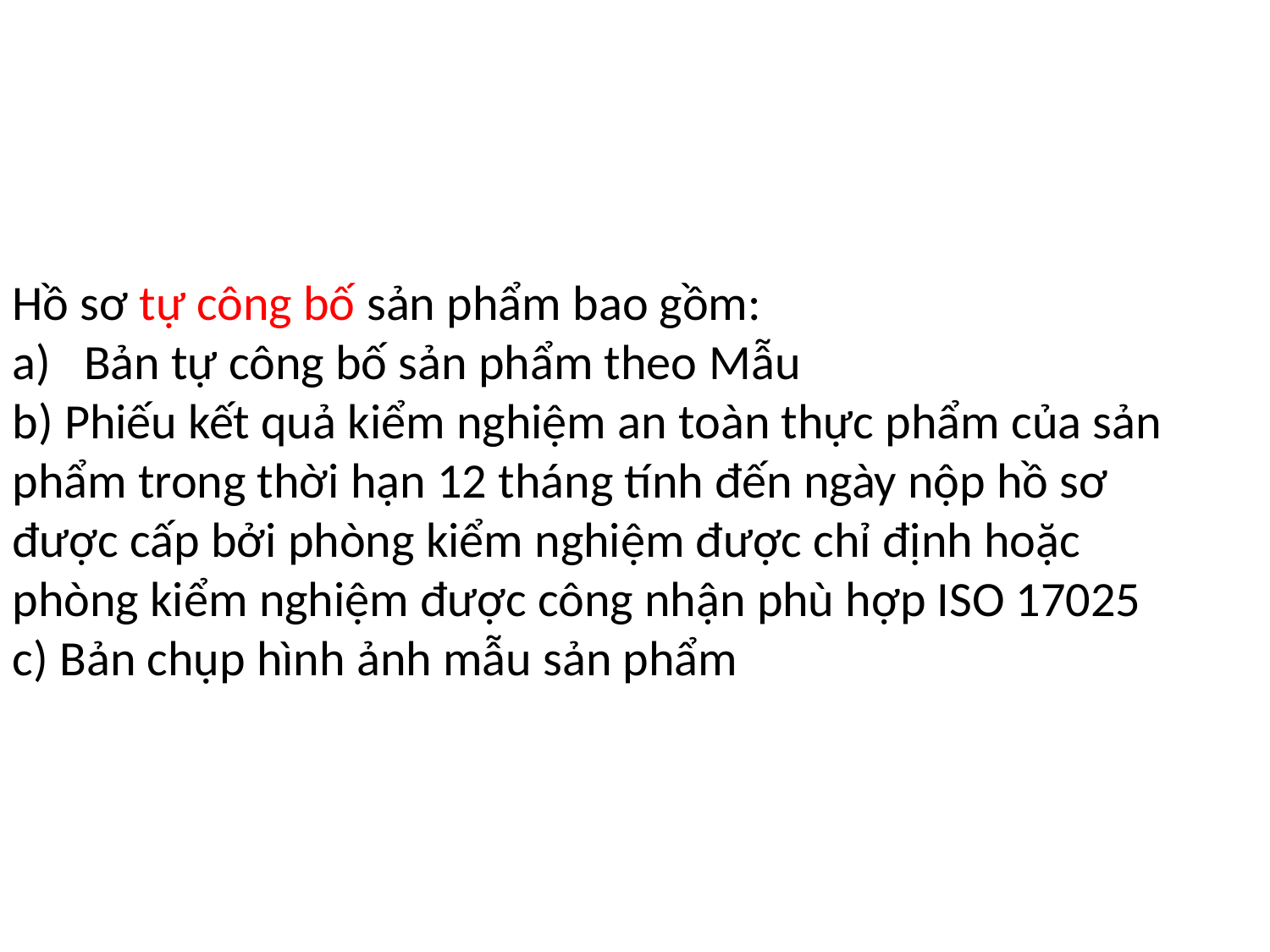

Hồ sơ tự công bố sản phẩm bao gồm:
Bản tự công bố sản phẩm theo Mẫu
b) Phiếu kết quả kiểm nghiệm an toàn thực phẩm của sản phẩm trong thời hạn 12 tháng tính đến ngày nộp hồ sơ được cấp bởi phòng kiểm nghiệm được chỉ định hoặc phòng kiểm nghiệm được công nhận phù hợp ISO 17025
c) Bản chụp hình ảnh mẫu sản phẩm